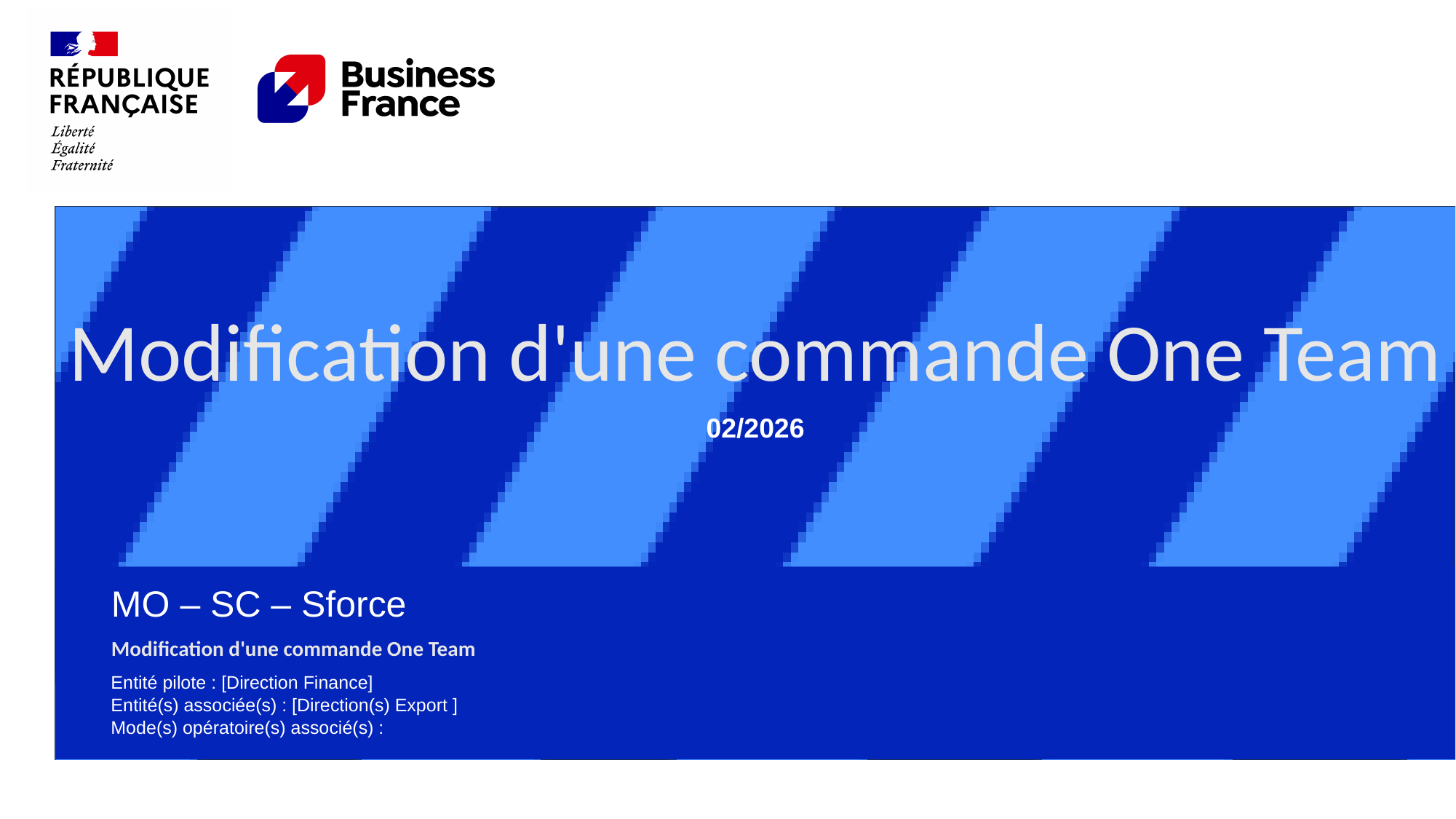

# Modification d'une commande One Team
02/2026
MO – SC – Sforce
Modification d'une commande One Team
Entité pilote : [Direction Finance]
Entité(s) associée(s) : [Direction(s) Export ]
Mode(s) opératoire(s) associé(s) :